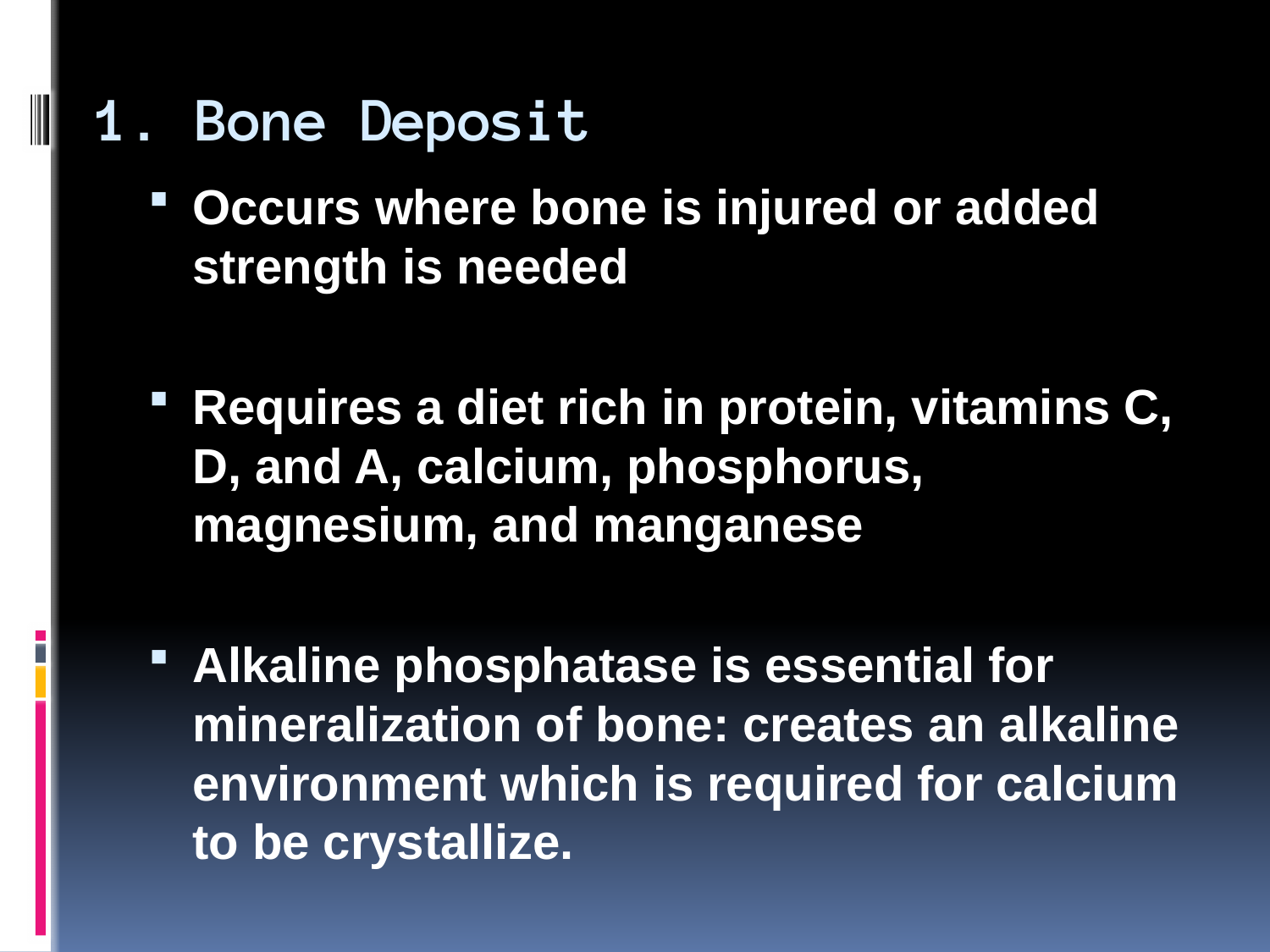

# 1. Bone Deposit
Occurs where bone is injured or added strength is needed

Requires a diet rich in protein, vitamins C, D, and A, calcium, phosphorus, magnesium, and manganese

Alkaline phosphatase is essential for mineralization of bone: creates an alkaline environment which is required for calcium to be crystallize.